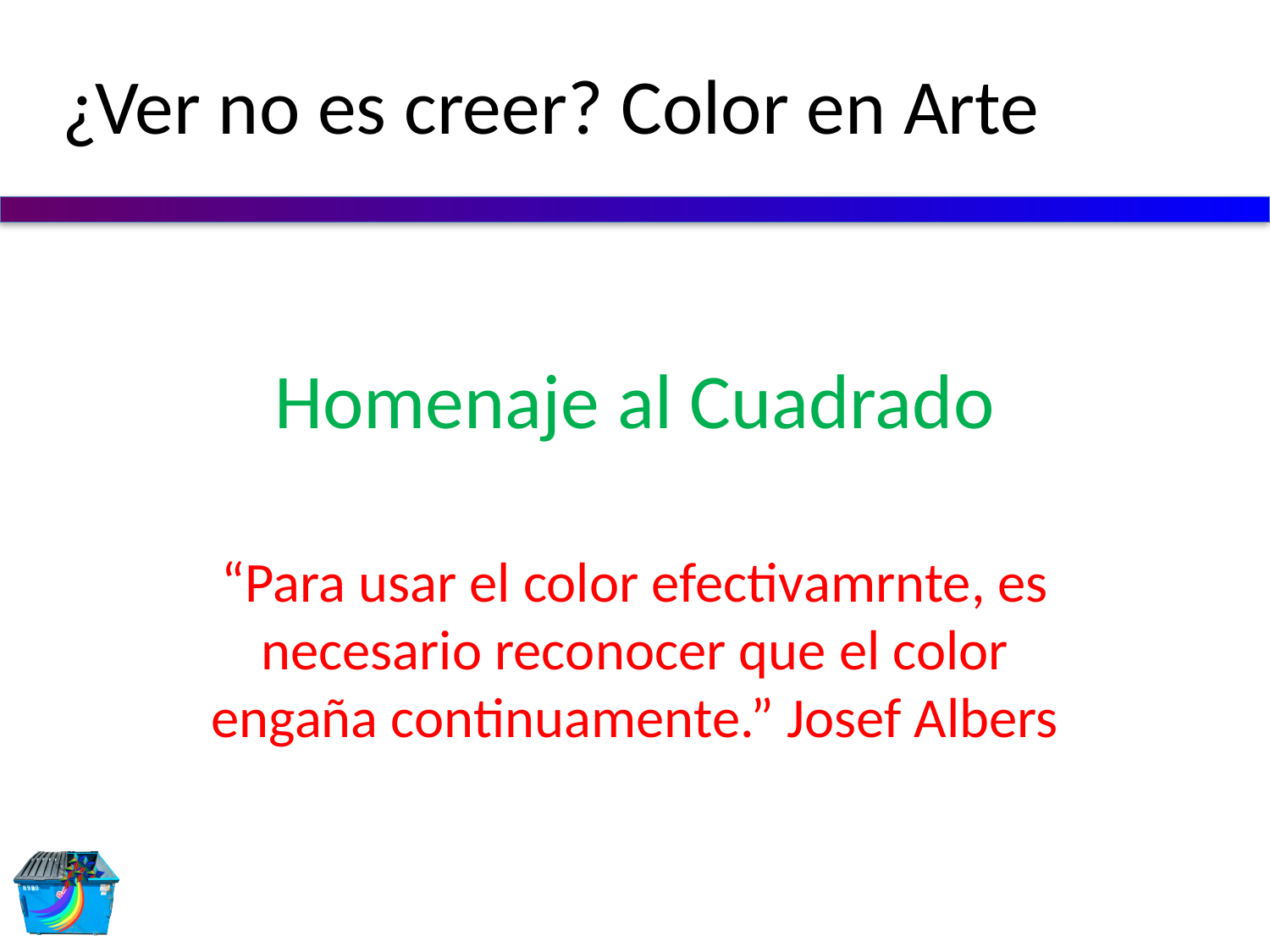

¿Ver no es creer? Color en Arte
# Homenaje al Cuadrado
“Para usar el color efectivamrnte, es necesario reconocer que el color engaña continuamente.” Josef Albers